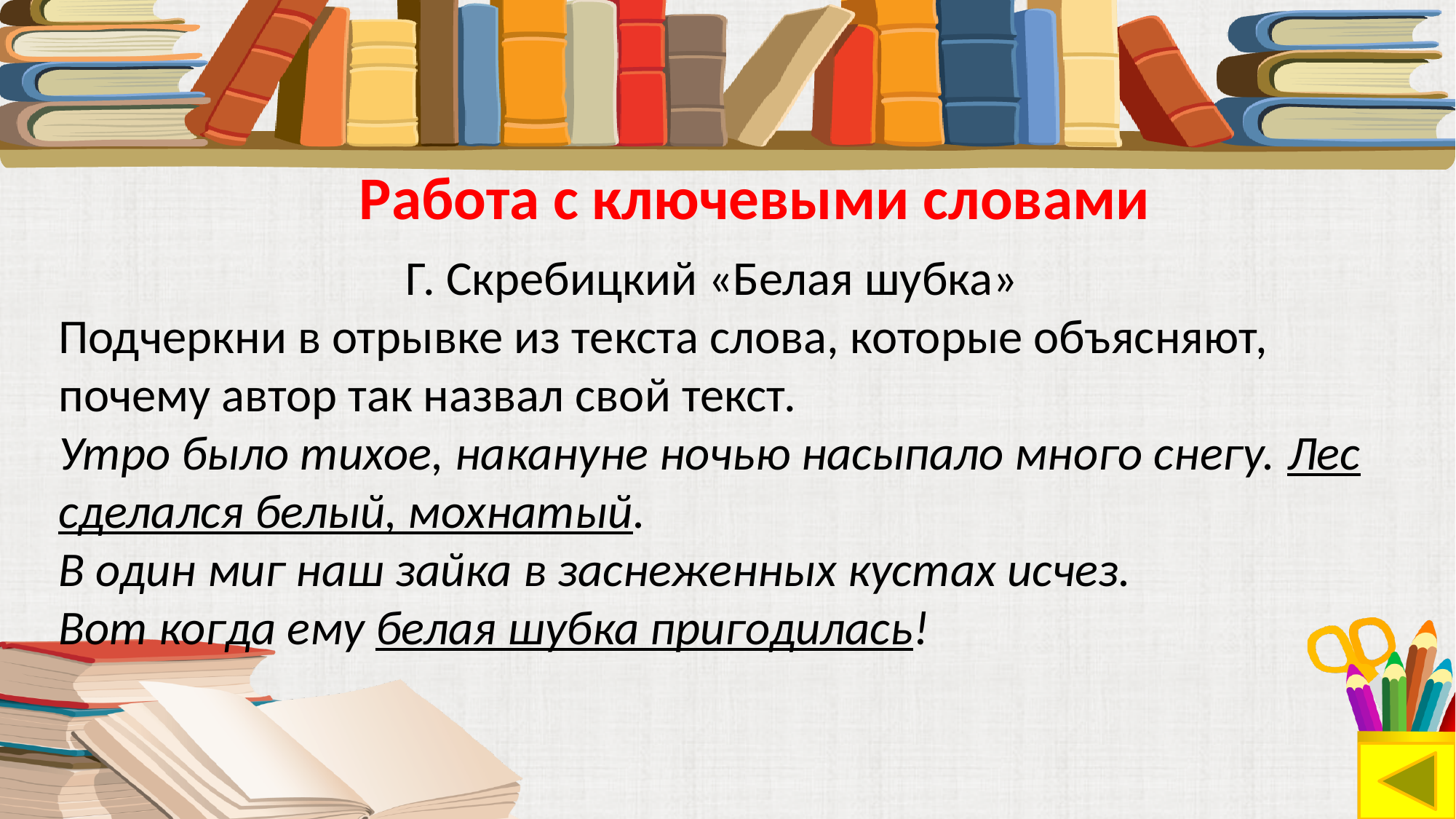

Работа с ключевыми словами

Г. Скребицкий «Белая шубка»
Подчеркни в отрывке из текста слова, которые объясняют, почему автор так назвал свой текст.
Утро было тихое, накануне ночью насыпало много снегу. Лес сделался белый, мохнатый.
В один миг наш зайка в заснеженных кустах исчез.
Вот когда ему белая шубка пригодилась!